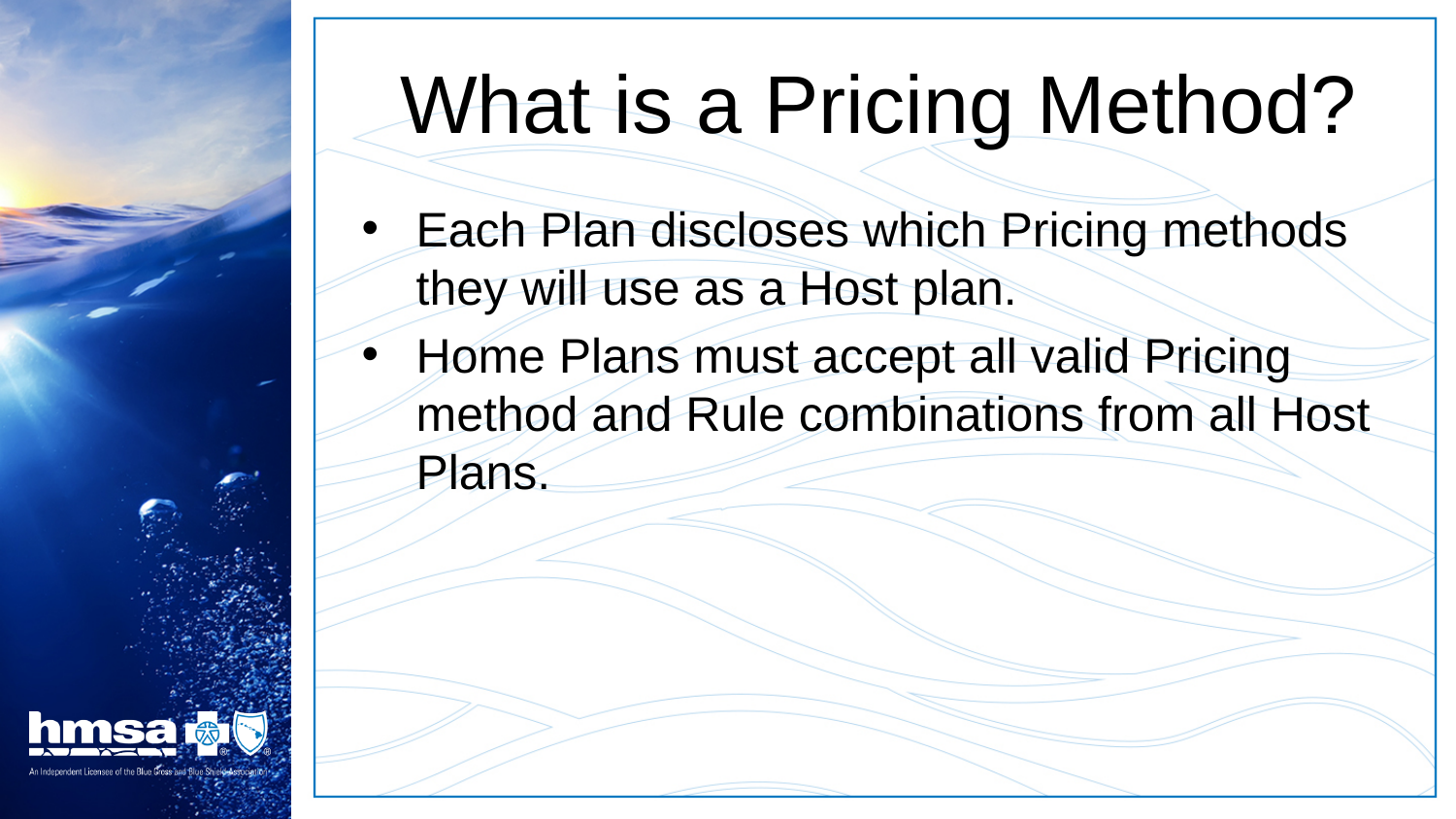

# What is a Pricing Method?
Each Plan discloses which Pricing methods they will use as a Host plan.
Home Plans must accept all valid Pricing method and Rule combinations from all Host Plans.